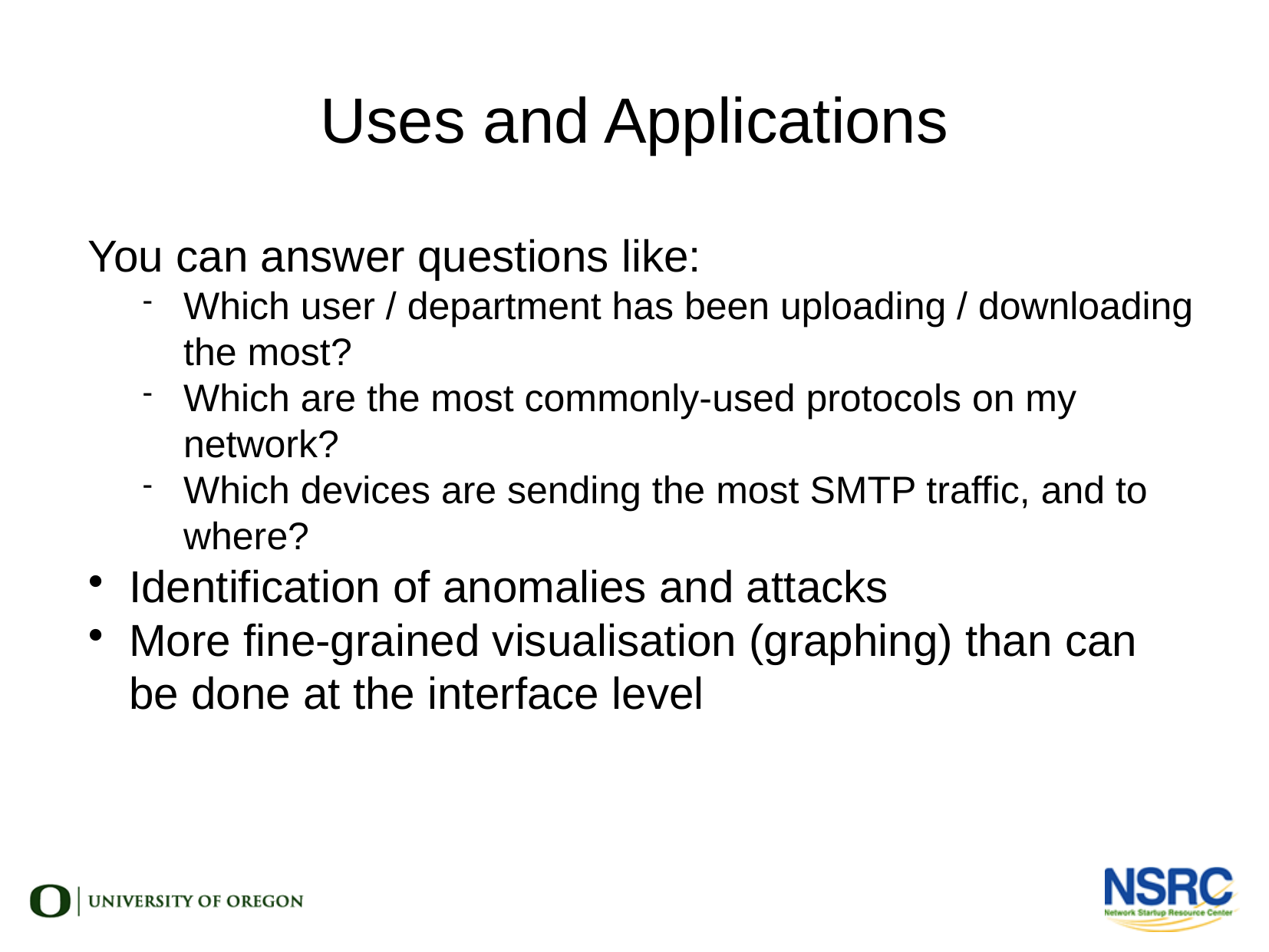

Uses and Applications
You can answer questions like:
Which user / department has been uploading / downloading the most?
Which are the most commonly-used protocols on my network?
Which devices are sending the most SMTP traffic, and to where?
Identification of anomalies and attacks
More fine-grained visualisation (graphing) than can be done at the interface level